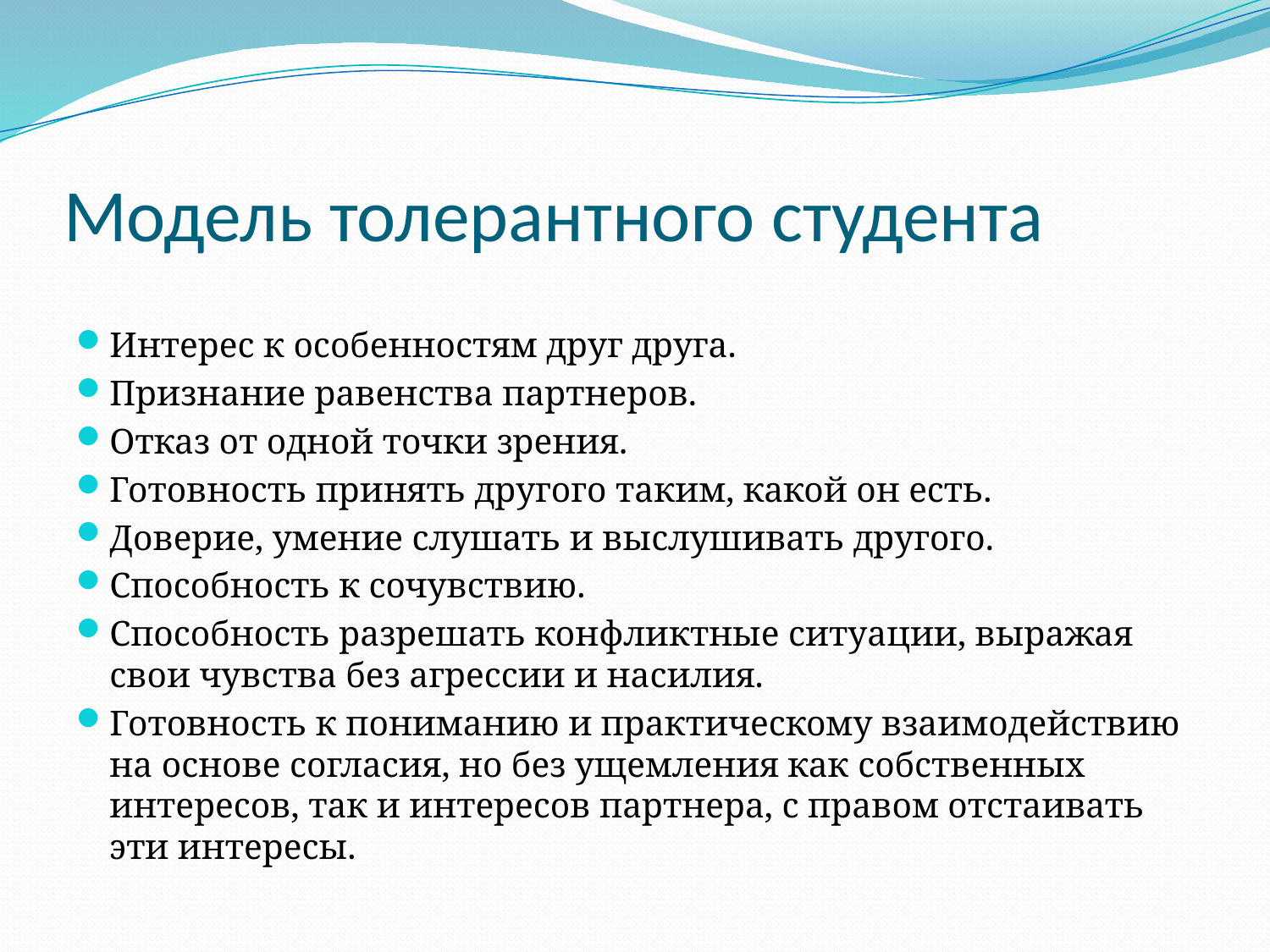

# Модель толерантного студента

Интерес к особенностям друг друга.
Признание равенства партнеров.
Отказ от одной точки зрения.
Готовность принять другого таким, какой он есть.
Доверие, умение слушать и выслушивать другого.
Способность к сочувствию.
Способность разрешать конфликтные ситуации, выражая свои чувства без агрессии и насилия.
Готовность к пониманию и практическому взаимодействию на основе согласия, но без ущемления как собственных интересов, так и интересов партнера, с правом отстаивать эти интересы.